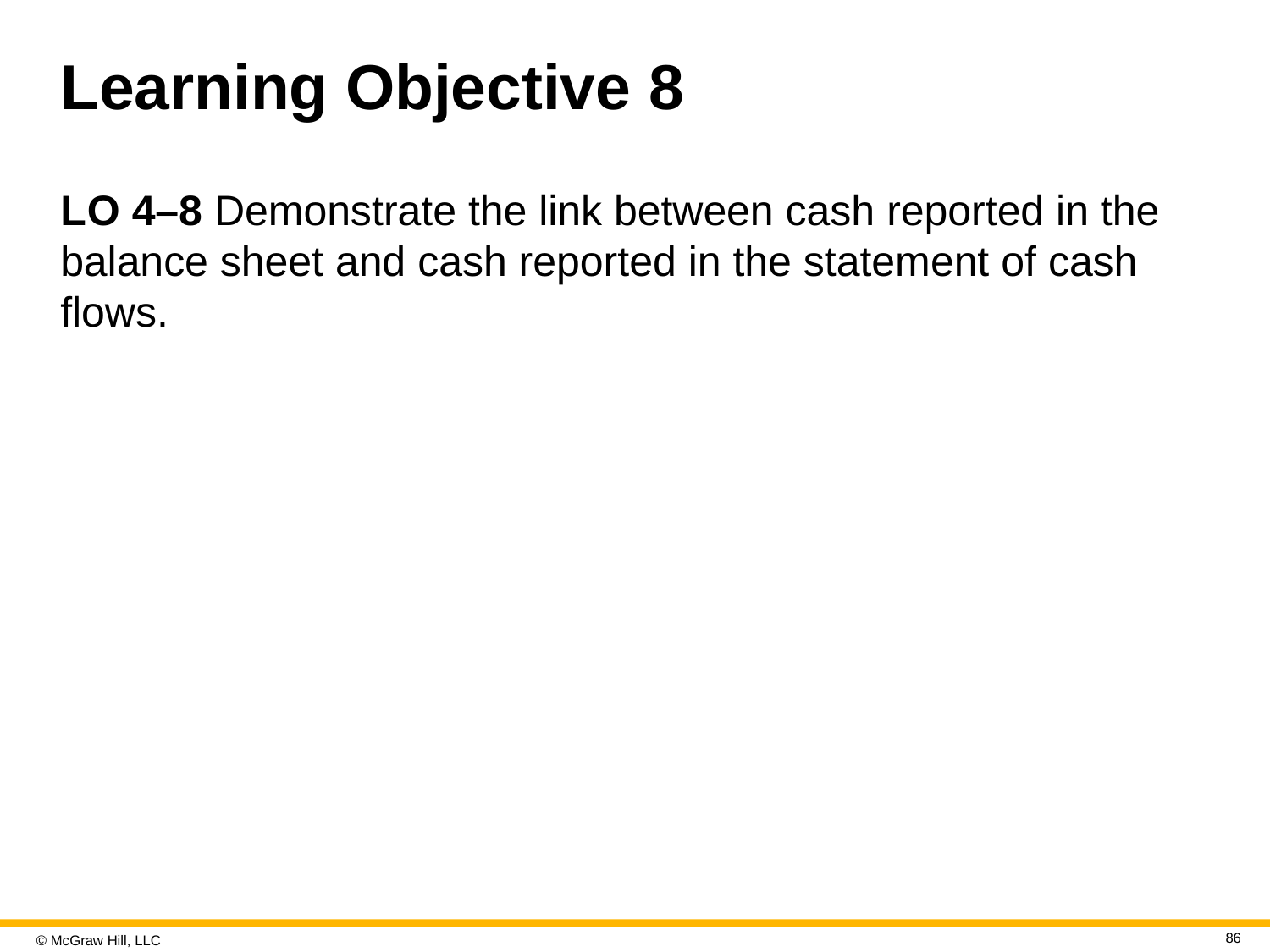

# Learning Objective 8
L O 4–8 Demonstrate the link between cash reported in the balance sheet and cash reported in the statement of cash flows.
86